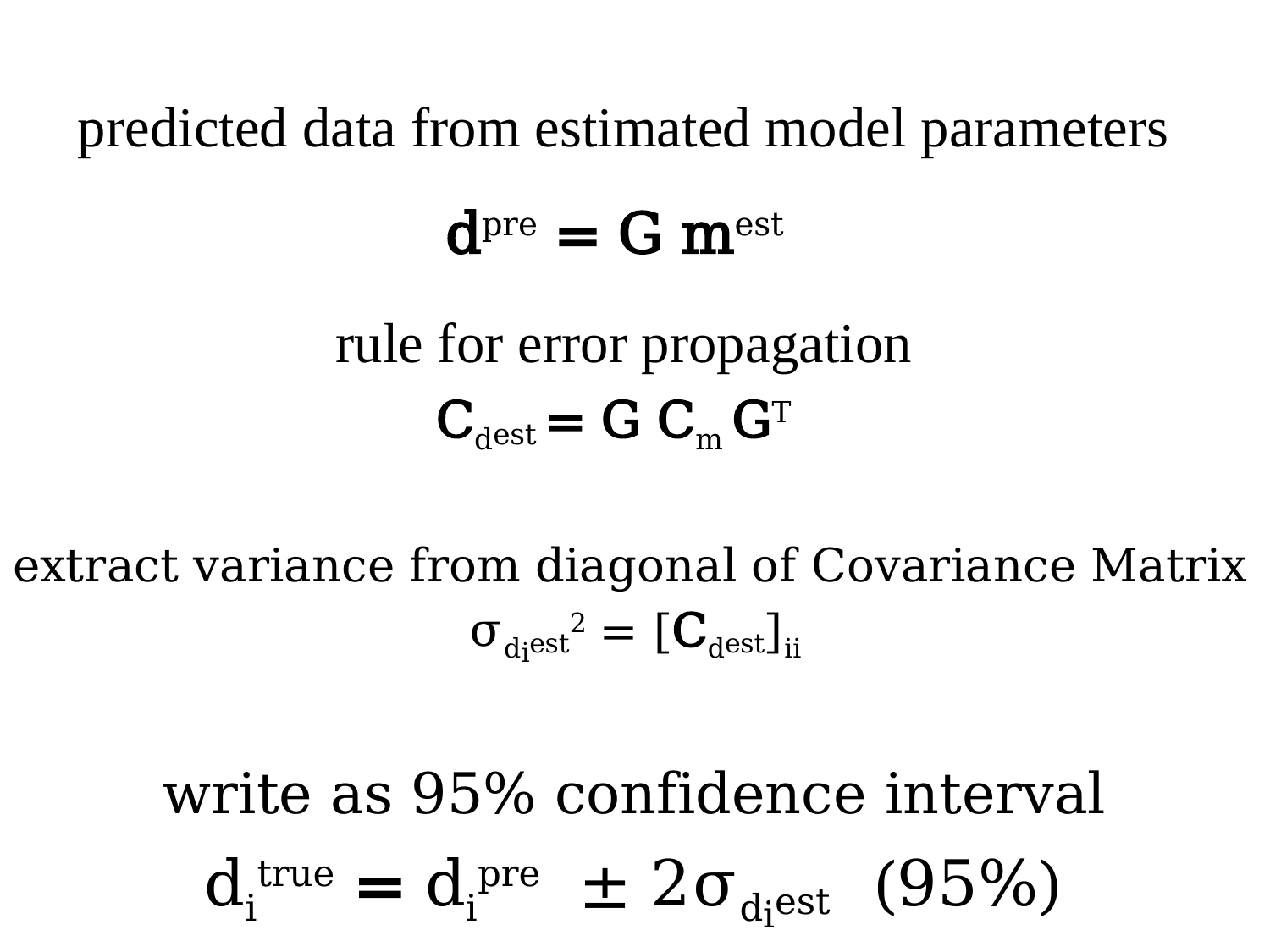

predicted data from estimated model parameters
dpre = G mest
rule for error propagation
Cdest = G Cm GT

extract variance from diagonal of Covariance Matrix
σdiest2 = [Cdest]ii
write as 95% confidence interval
ditrue = dipre  ± 2σdiest  (95%)